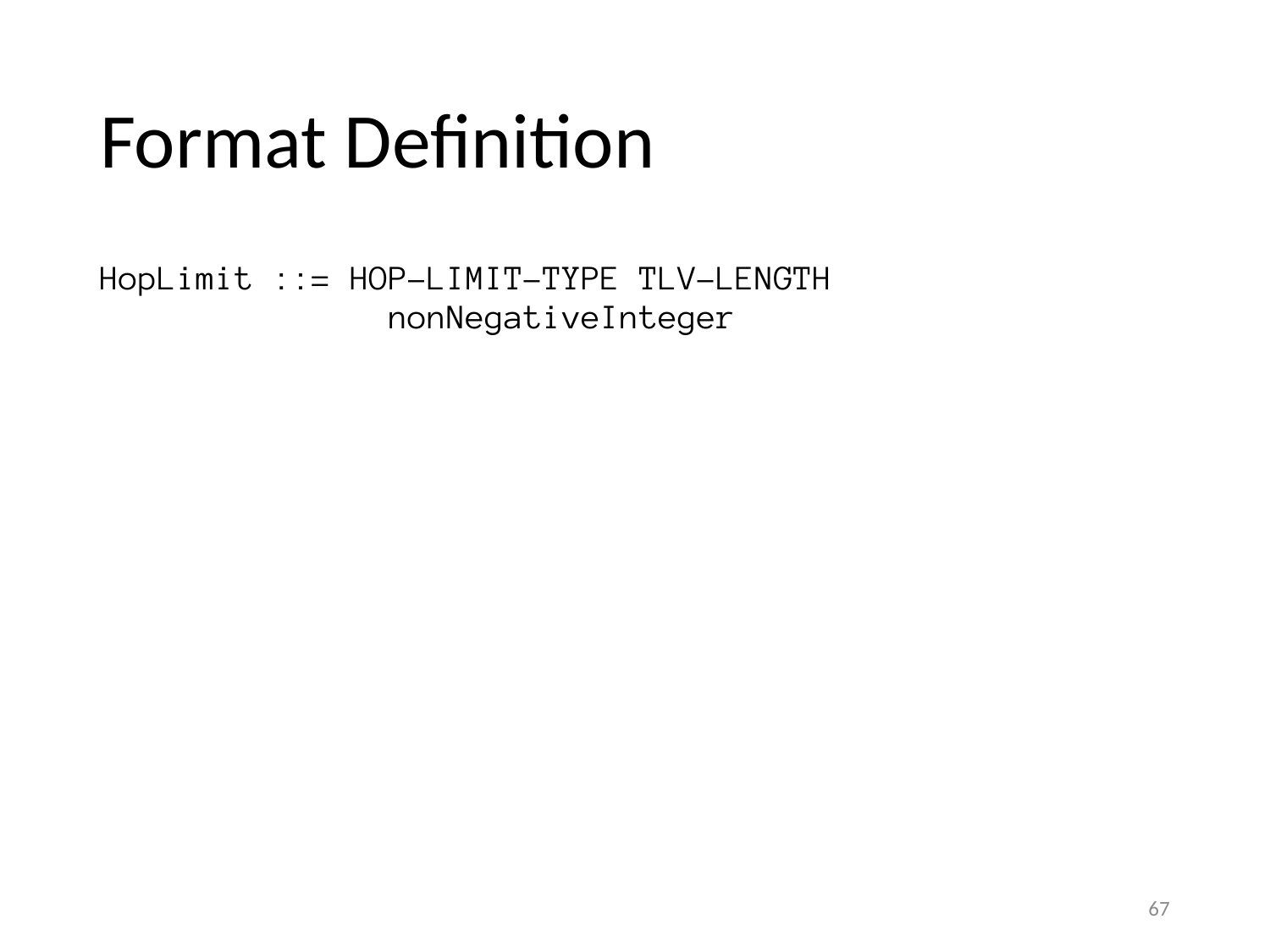

# Format Definition
HopLimit ::= HOP-LIMIT-TYPE TLV-LENGTH
               nonNegativeInteger
67